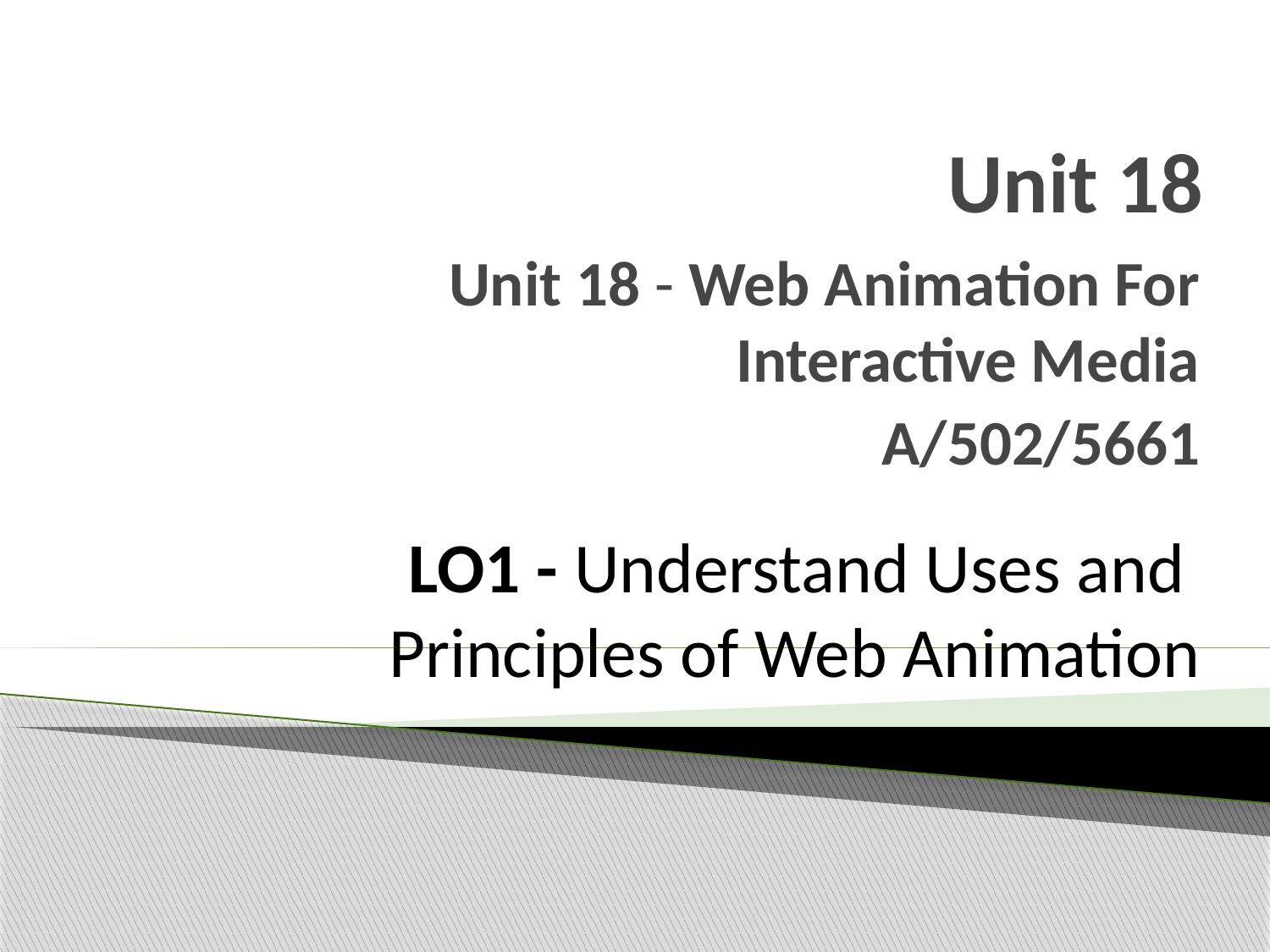

# Unit 18
Unit 18 - Web Animation For
Interactive Media
A/502/5661
LO1 - Understand Uses and
Principles of Web Animation